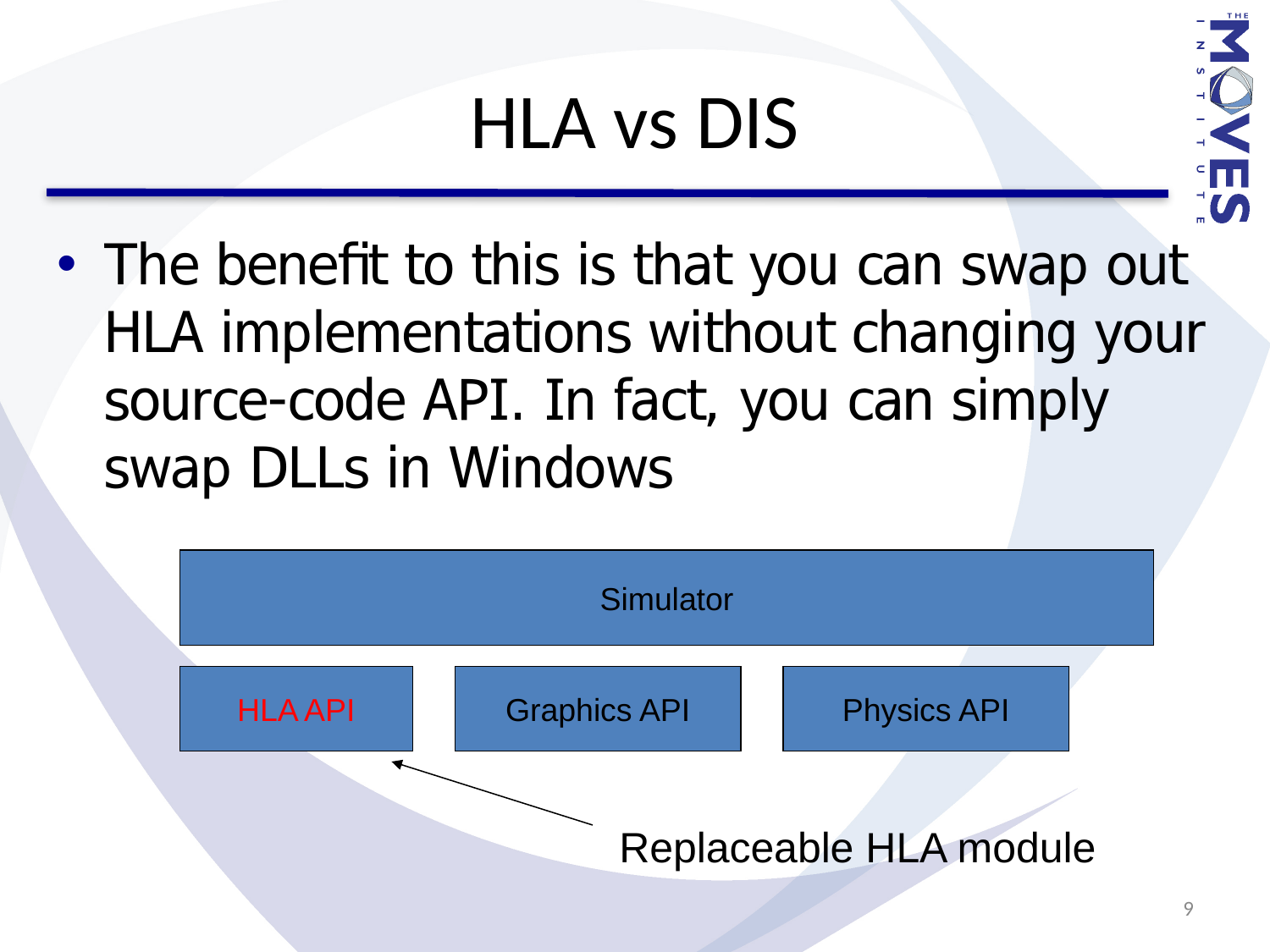

# HLA vs DIS
The benefit to this is that you can swap out HLA implementations without changing your source-code API. In fact, you can simply swap DLLs in Windows
Simulator
HLA API
Graphics API
Physics API

Replaceable HLA module
9